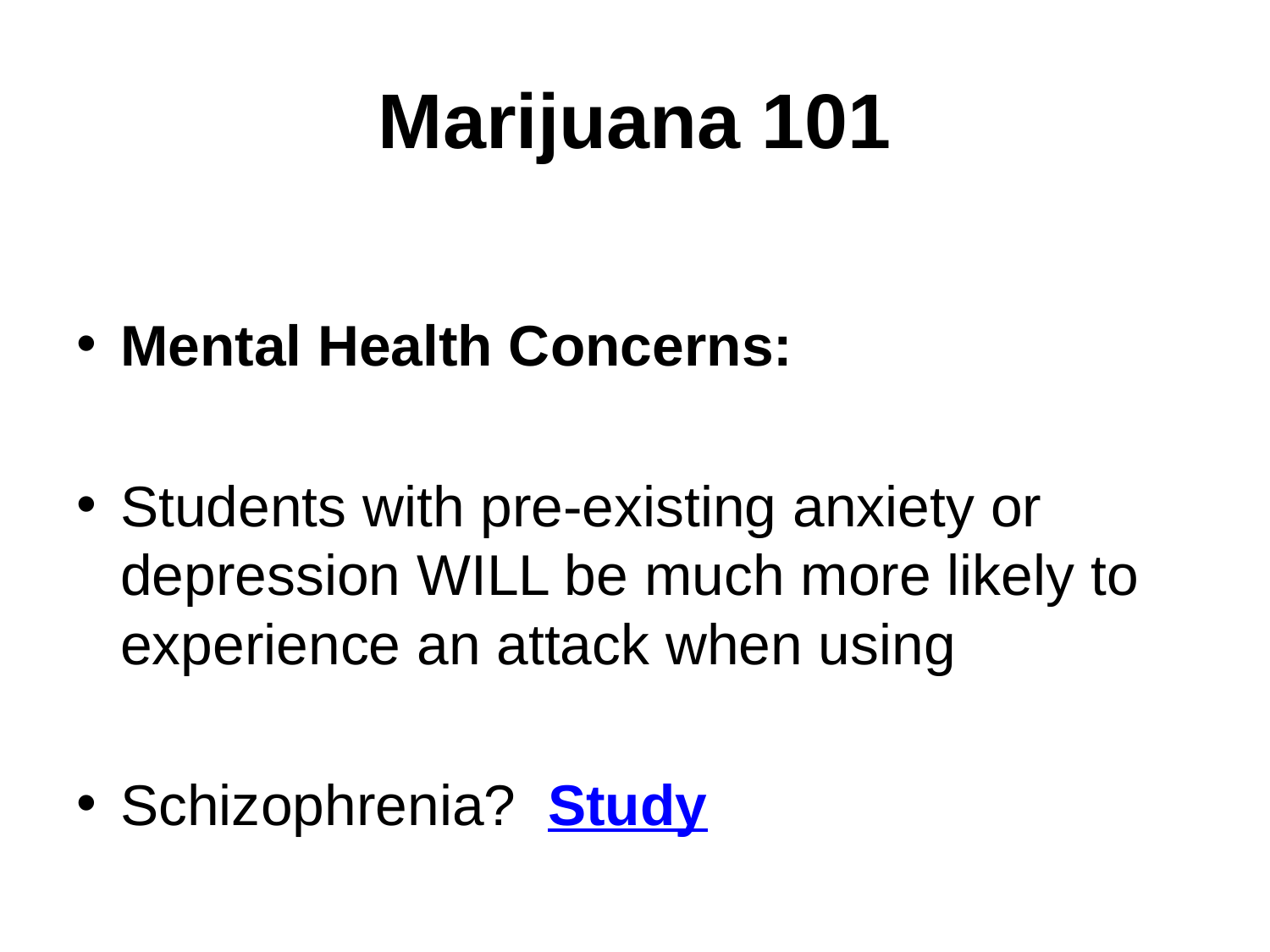

# Marijuana 101

Mental Health Concerns:

Students with pre-existing anxiety or depression WILL be much more likely to  experience an attack when using

Schizophrenia?  Study